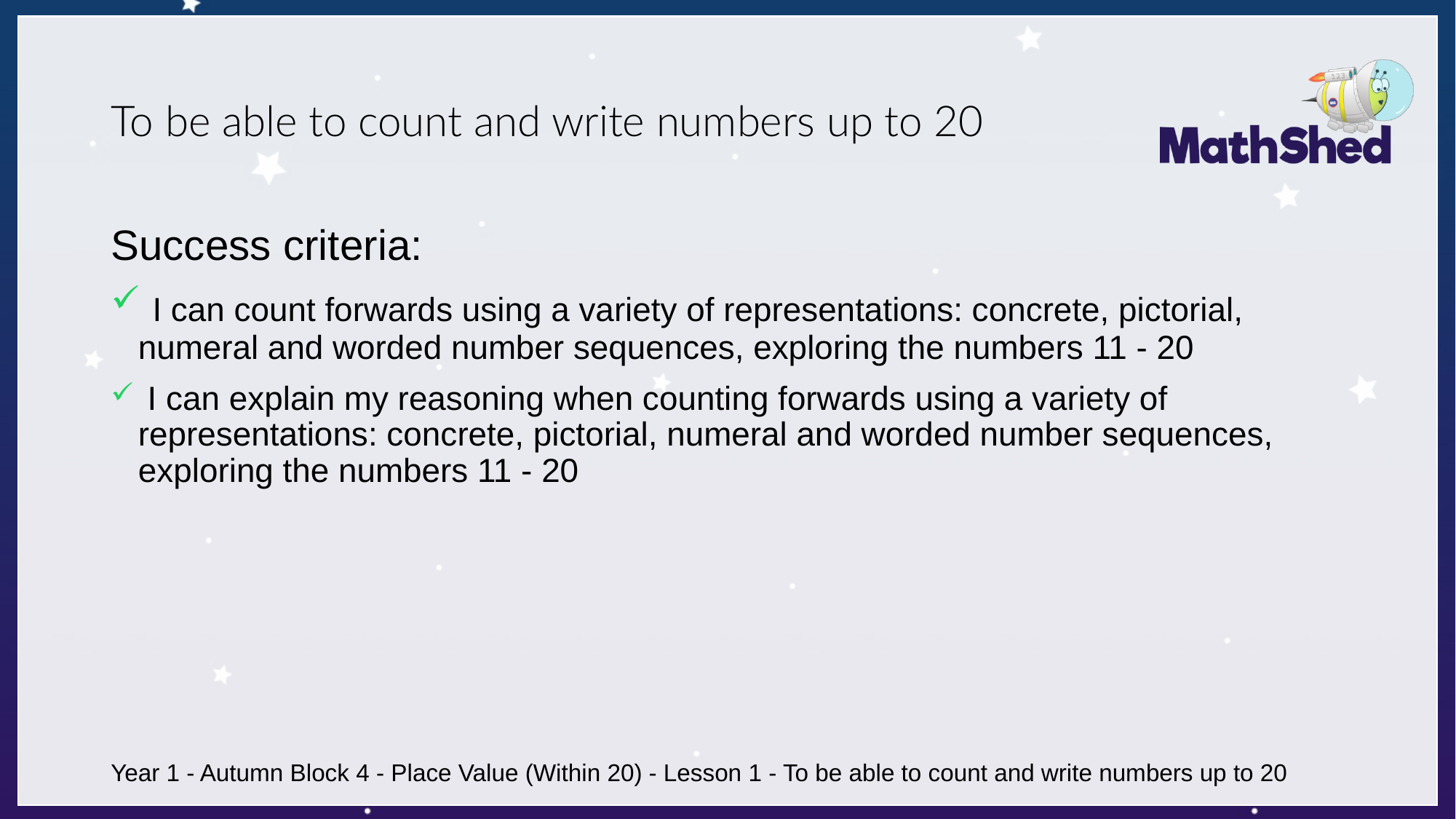

# To be able to count and write numbers up to 20
Success criteria:
 I can count forwards using a variety of representations: concrete, pictorial, numeral and worded number sequences, exploring the numbers 11 - 20
 I can explain my reasoning when counting forwards using a variety of representations: concrete, pictorial, numeral and worded number sequences, exploring the numbers 11 - 20

Year 1 - Autumn Block 4 - Place Value (Within 20) - Lesson 1 - To be able to count and write numbers up to 20